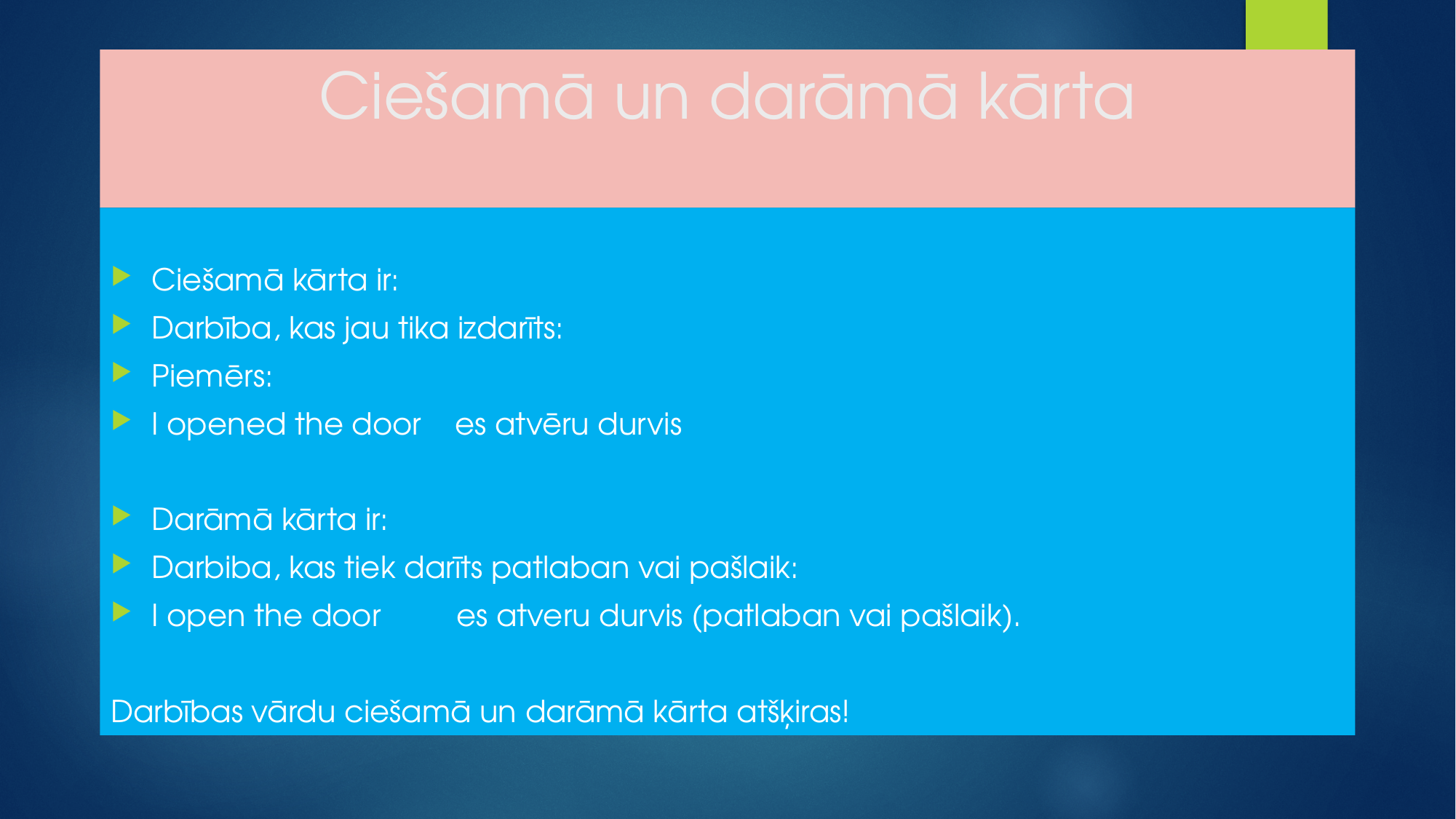

# Ciešamā un darāmā kārta

Ciešamā kārta ir:
Darbība, kas jau tika izdarīts:
Piemērs:
I opened the door    es atvēru durvis

Darāmā kārta ir:
Darbiba, kas tiek darīts patlaban vai pašlaik:
I open the door         es atveru durvis (patlaban vai pašlaik).

Darbības vārdu ciešamā un darāmā kārta atšķiras!